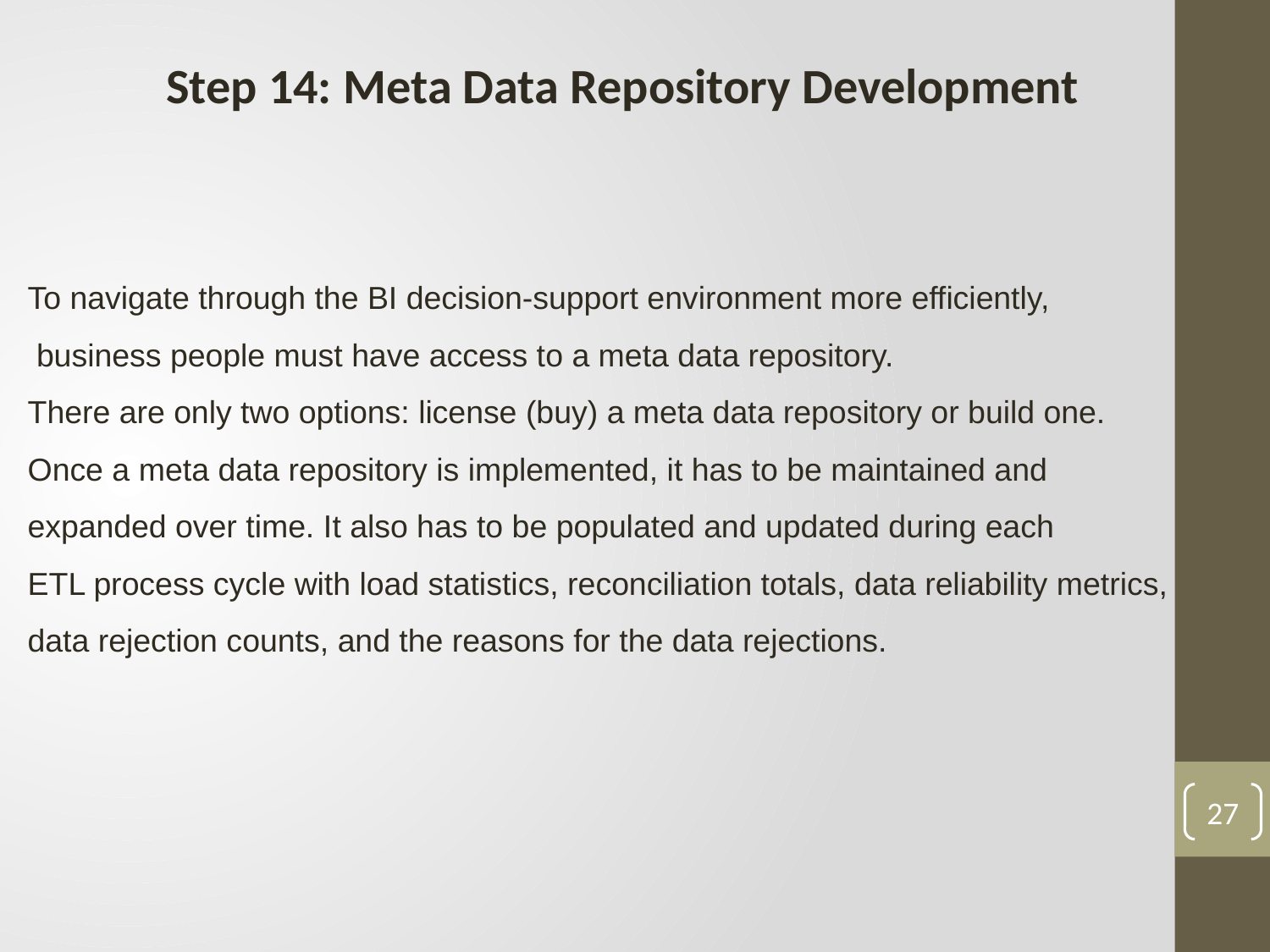

Step 14: Meta Data Repository Development
To navigate through the BI decision-support environment more efficiently,
 business people must have access to a meta data repository.
There are only two options: license (buy) a meta data repository or build one.
Once a meta data repository is implemented, it has to be maintained and
expanded over time. It also has to be populated and updated during each
ETL process cycle with load statistics, reconciliation totals, data reliability metrics,
data rejection counts, and the reasons for the data rejections.
27